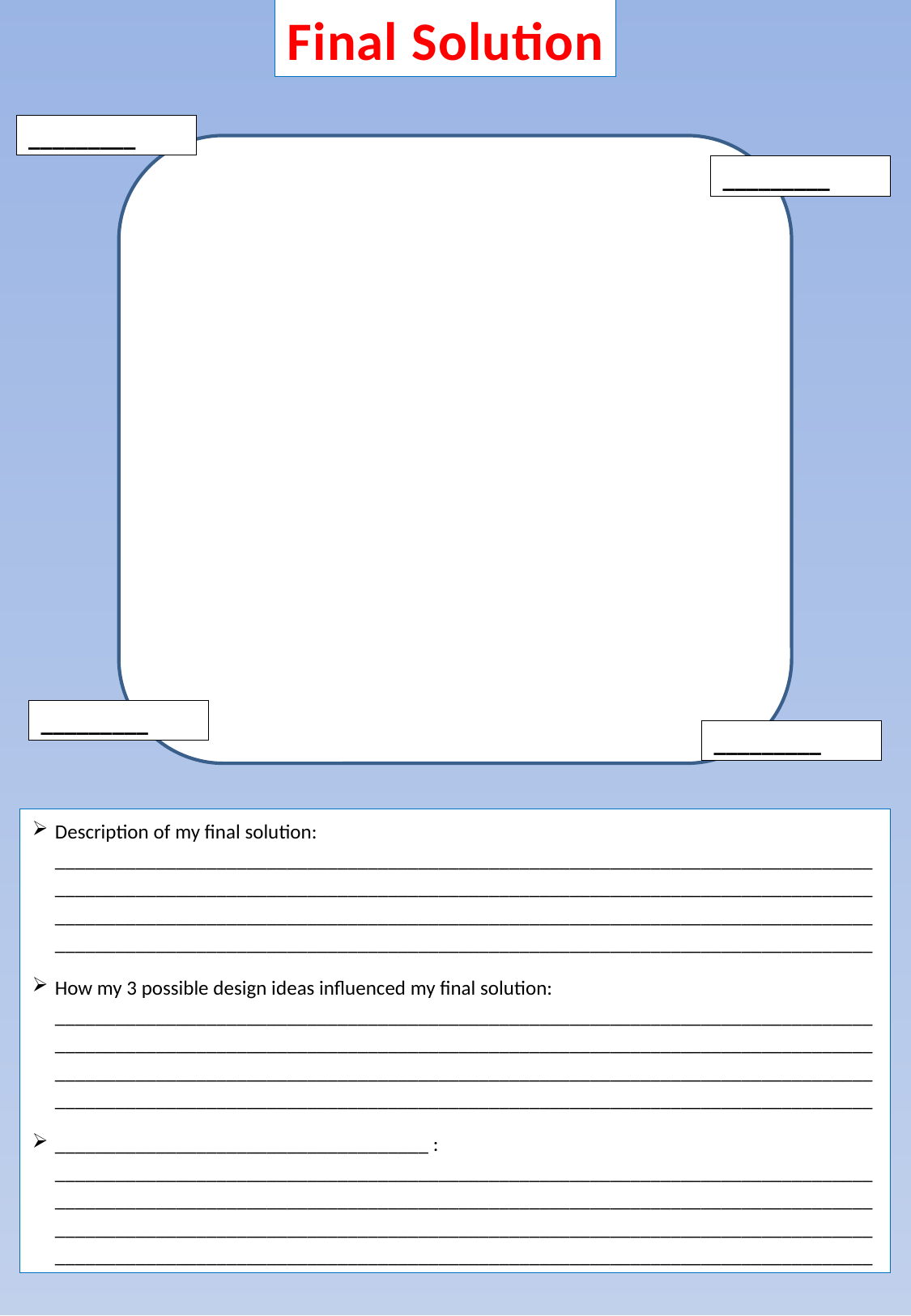

Final Solution
_________

_________
_________
_________
Description of my final solution:  _________________________________________________________________________________ ___________________________________________________________________________________________________________________________________________________________________________________________________________________________________________________
How my 3 possible design ideas influenced my final solution:  _________________________________________________________________________________ ___________________________________________________________________________________________________________________________________________________________________________________________________________________________________________________
_____________________________________ :   _________________________________________________________________________________ __________________________________________________________________________________________________________________________________________________________________ _________________________________________________________________________________